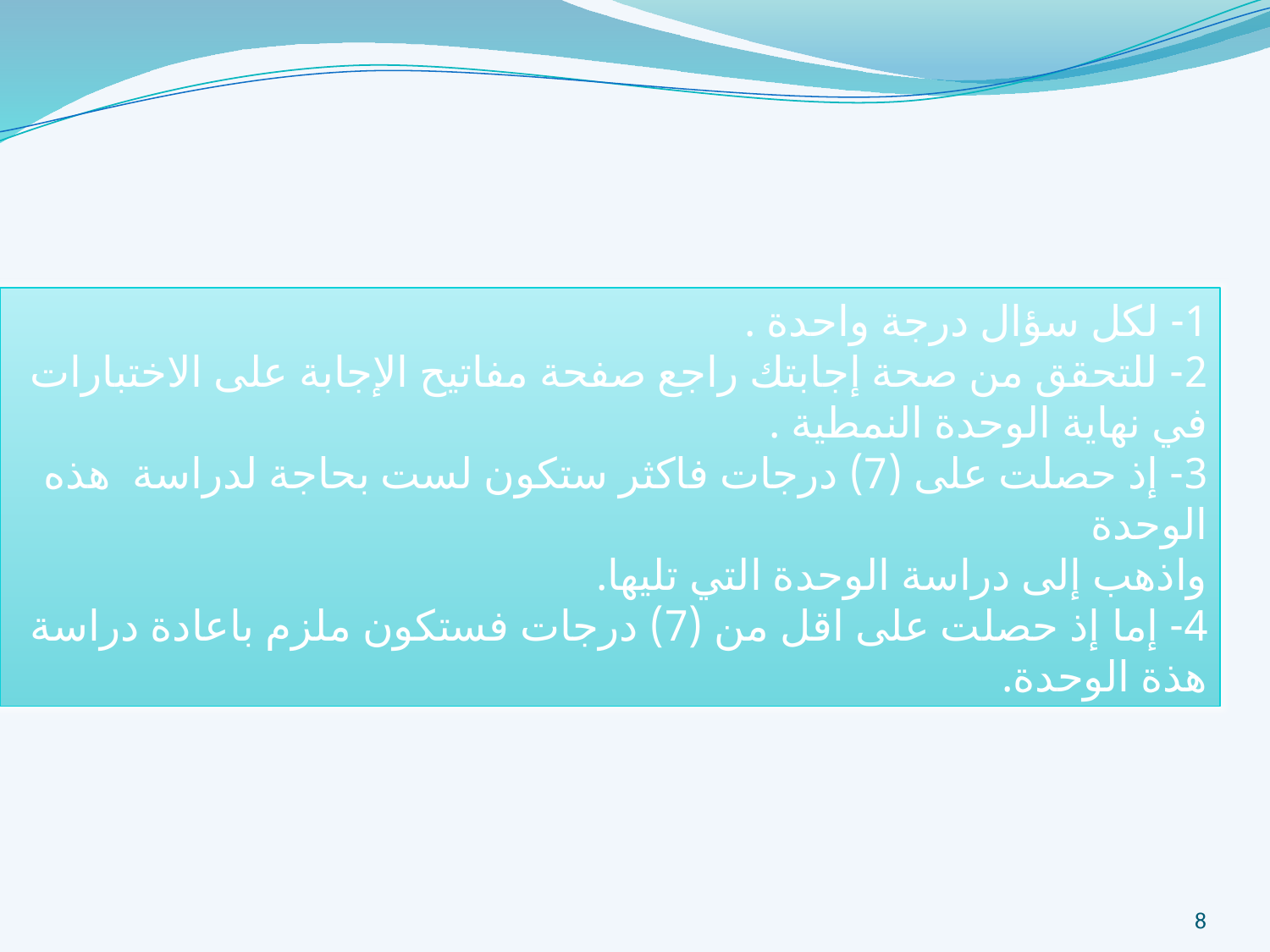

1- لكل سؤال درجة واحدة .
2- للتحقق من صحة إجابتك راجع صفحة مفاتيح الإجابة على الاختبارات في نهاية الوحدة النمطية .
3- إذ حصلت على (7) درجات فاكثر ستكون لست بحاجة لدراسة  هذه الوحدة
واذهب إلى دراسة الوحدة التي تليها.
4- إما إذ حصلت على اقل من (7) درجات فستكون ملزم باعادة دراسة هذة الوحدة.

8